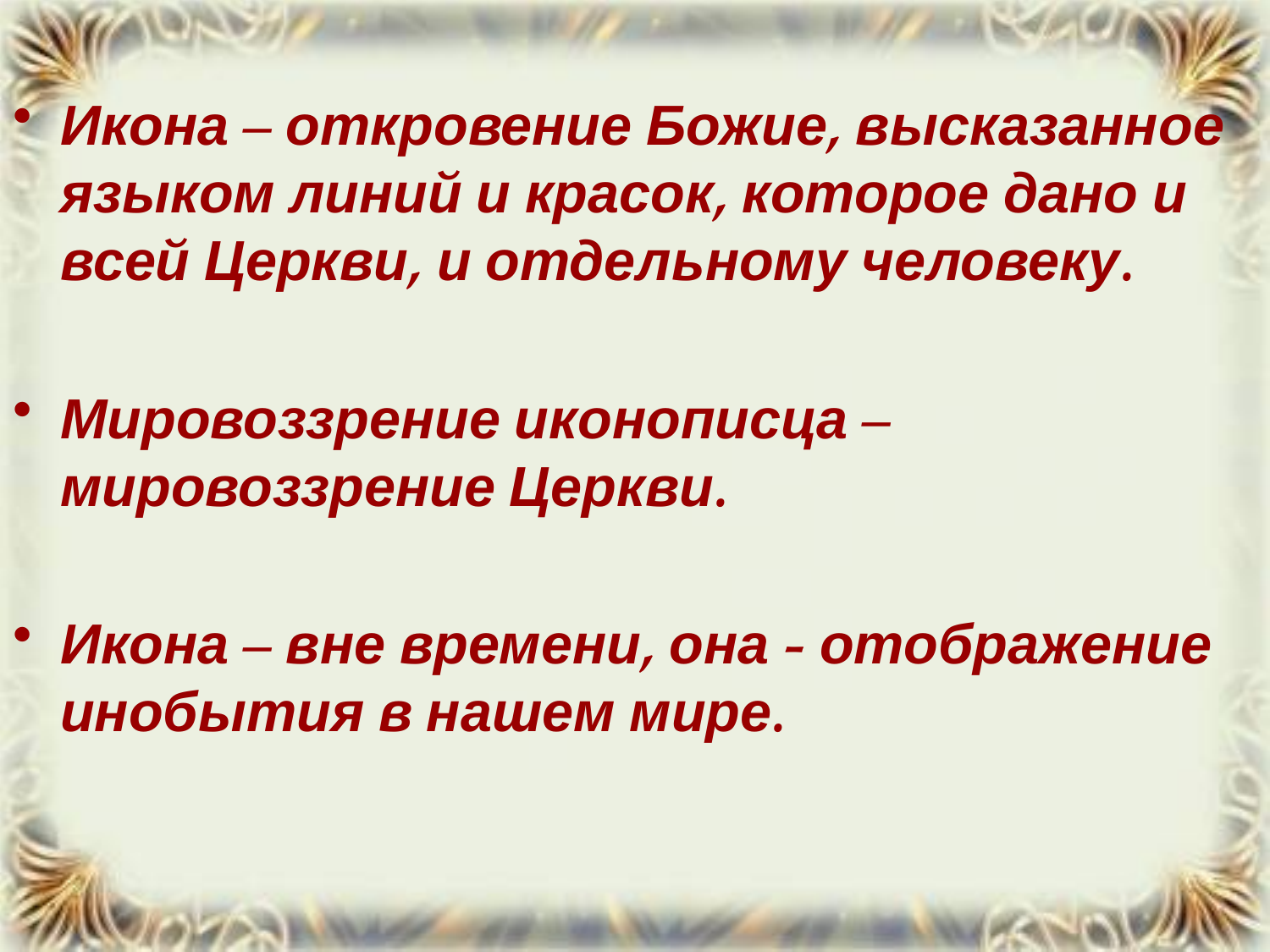

Икона – откровение Божие, высказанное языком линий и красок, которое дано и всей Церкви, и отдельному человеку.

Мировоззрение иконописца – мировоззрение Церкви.

Икона – вне времени, она - отображение инобытия в нашем мире.